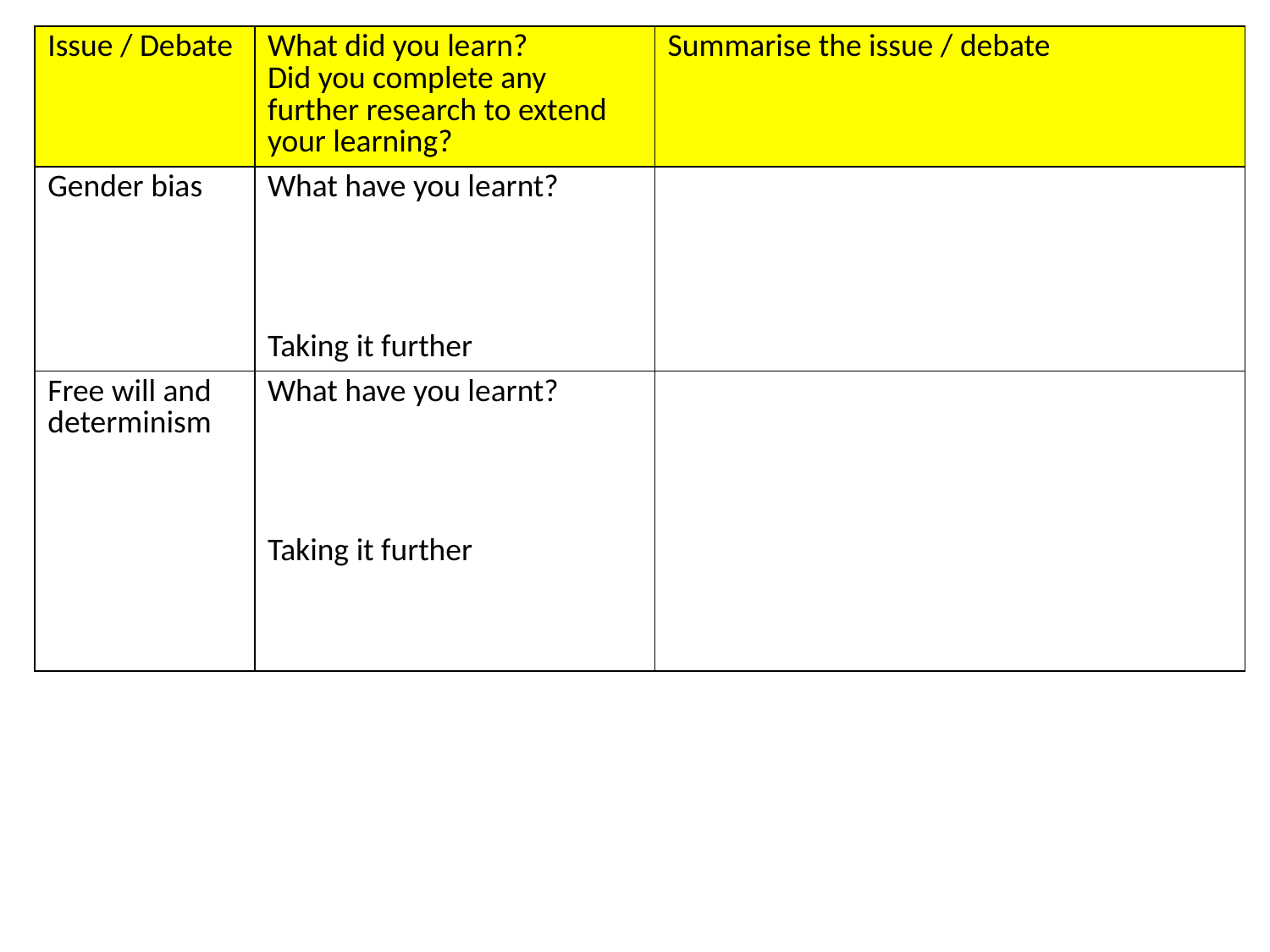

| Issue / Debate | What did you learn? Did you complete any further research to extend your learning? | Summarise the issue / debate |
| --- | --- | --- |
| Gender bias | What have you learnt? Taking it further |  |
| Free will and determinism | What have you learnt? Taking it further |  |